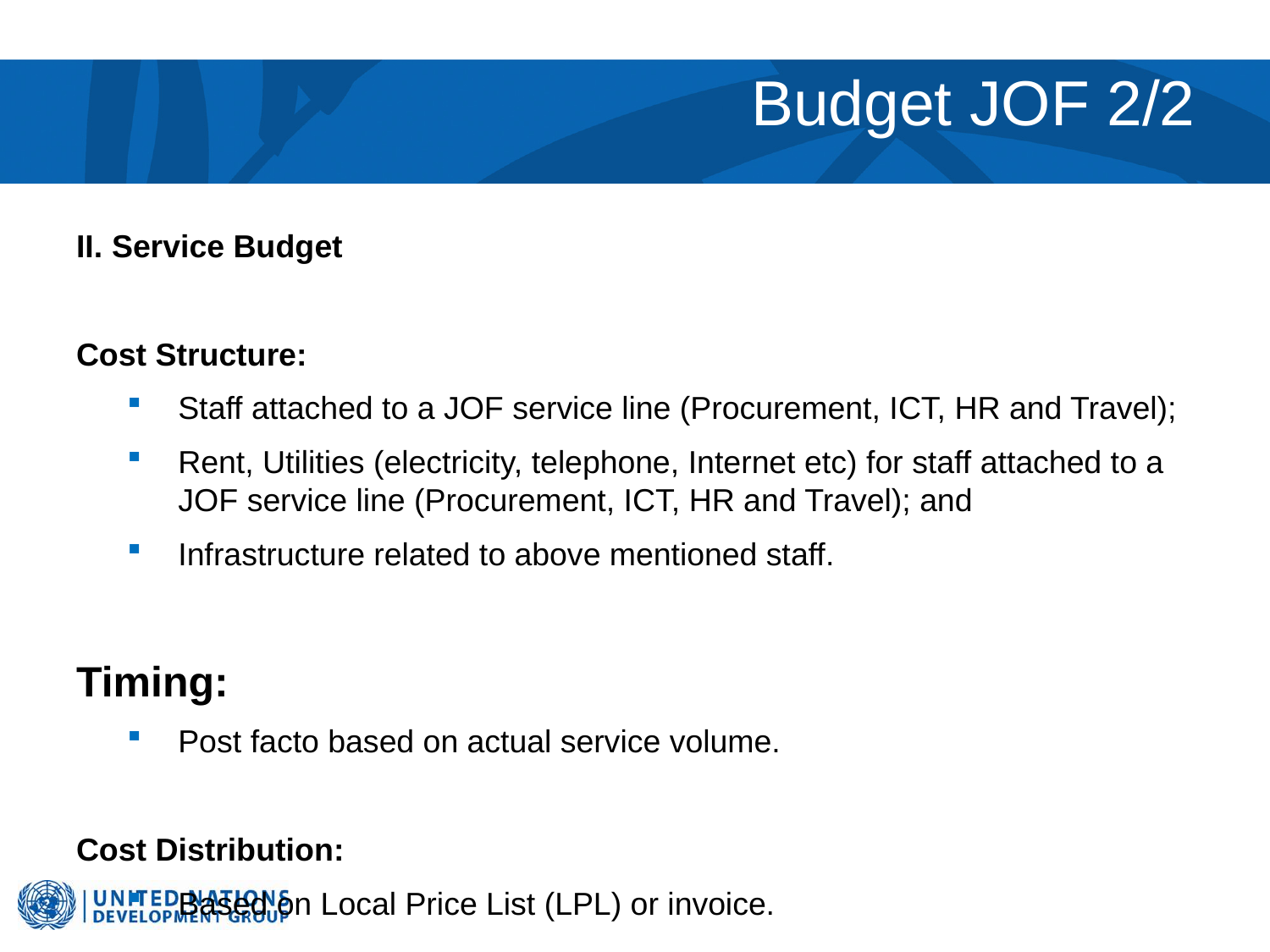

# Budget JOF 2/2
II. Service Budget

Cost Structure:
Staff attached to a JOF service line (Procurement, ICT, HR and Travel);
Rent, Utilities (electricity, telephone, Internet etc) for staff attached to a JOF service line (Procurement, ICT, HR and Travel); and
Infrastructure related to above mentioned staff.

Timing:
Post facto based on actual service volume.

Cost Distribution:
Based on Local Price List (LPL) or invoice.